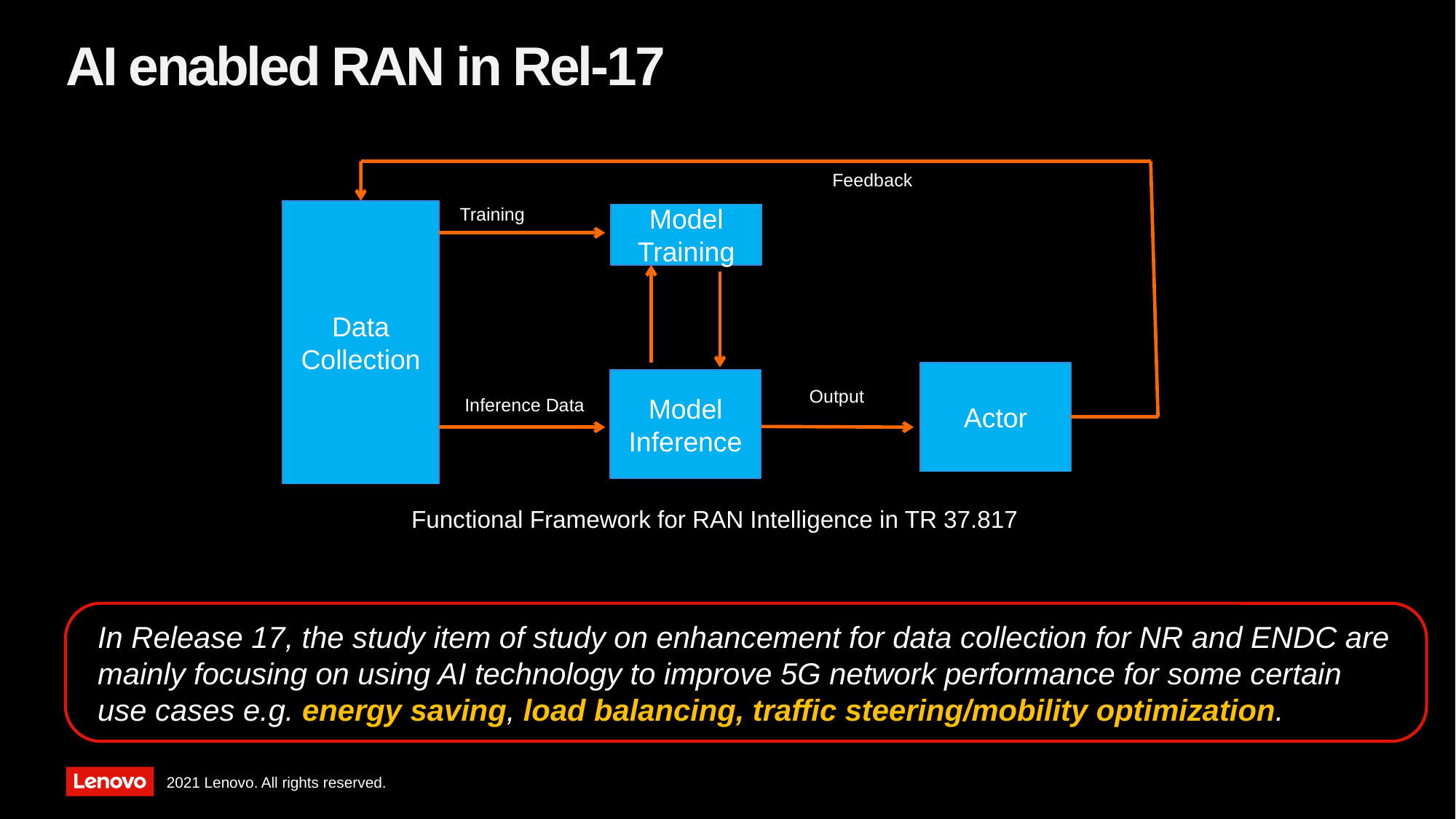

# AI enabled RAN in Rel-17
Feedback
Training Data
Data
Collection
Model Training
Model Update
Model feedback
Actor
Model Inference
Output
Inference Data
Functional Framework for RAN Intelligence in TR 37.817
In Release 17, the study item of study on enhancement for data collection for NR and ENDC are mainly focusing on using AI technology to improve 5G network performance for some certain use cases e.g. energy saving, load balancing, traffic steering/mobility optimization.